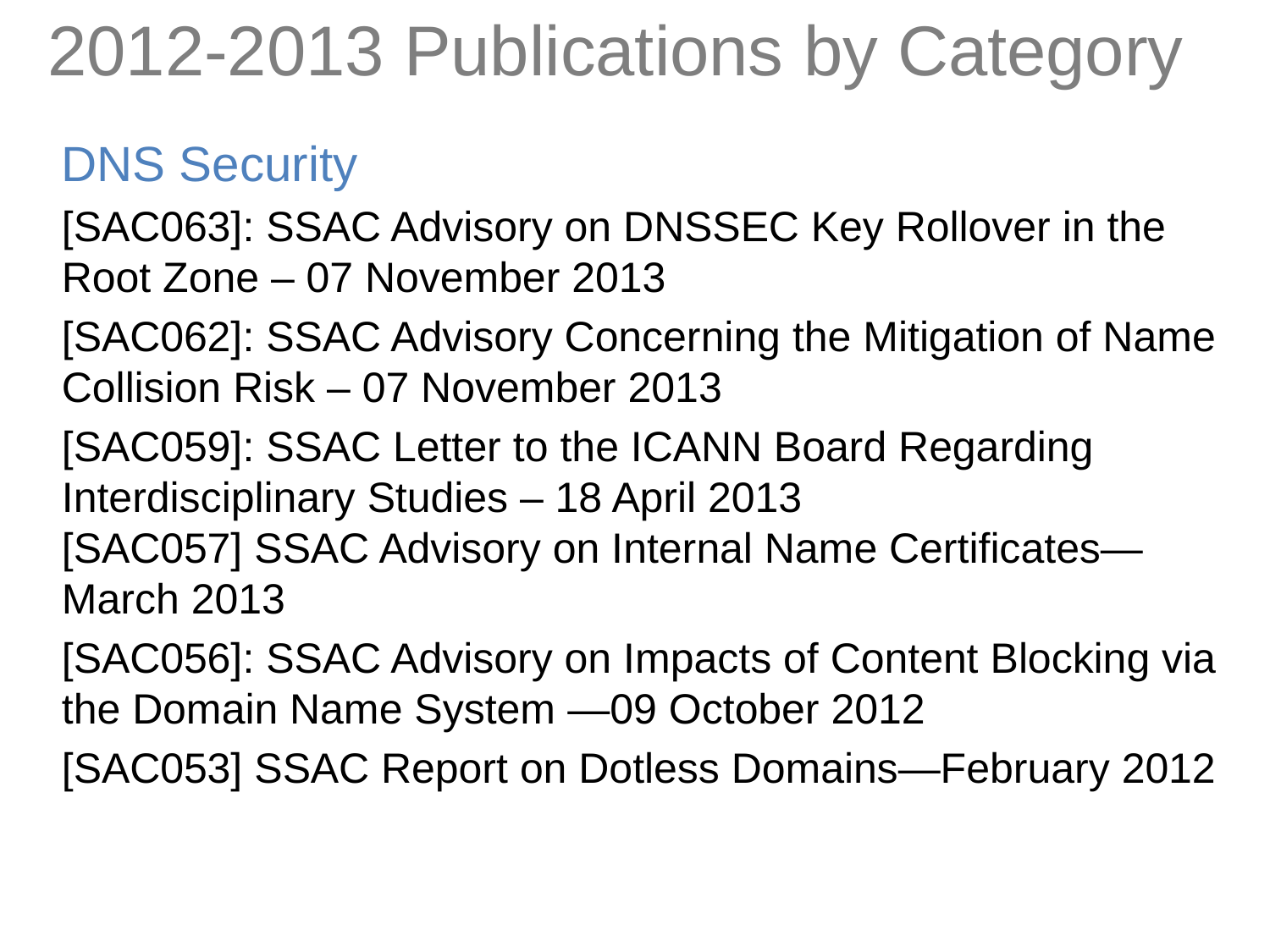

# 2012-2013 Publications by Category
DNS Security
[SAC063]: SSAC Advisory on DNSSEC Key Rollover in the Root Zone – 07 November 2013
[SAC062]: SSAC Advisory Concerning the Mitigation of Name Collision Risk – 07 November 2013
[SAC059]: SSAC Letter to the ICANN Board Regarding Interdisciplinary Studies – 18 April 2013
[SAC057] SSAC Advisory on Internal Name Certificates—March 2013
[SAC056]: SSAC Advisory on Impacts of Content Blocking via the Domain Name System —09 October 2012
[SAC053] SSAC Report on Dotless Domains—February 2012

5